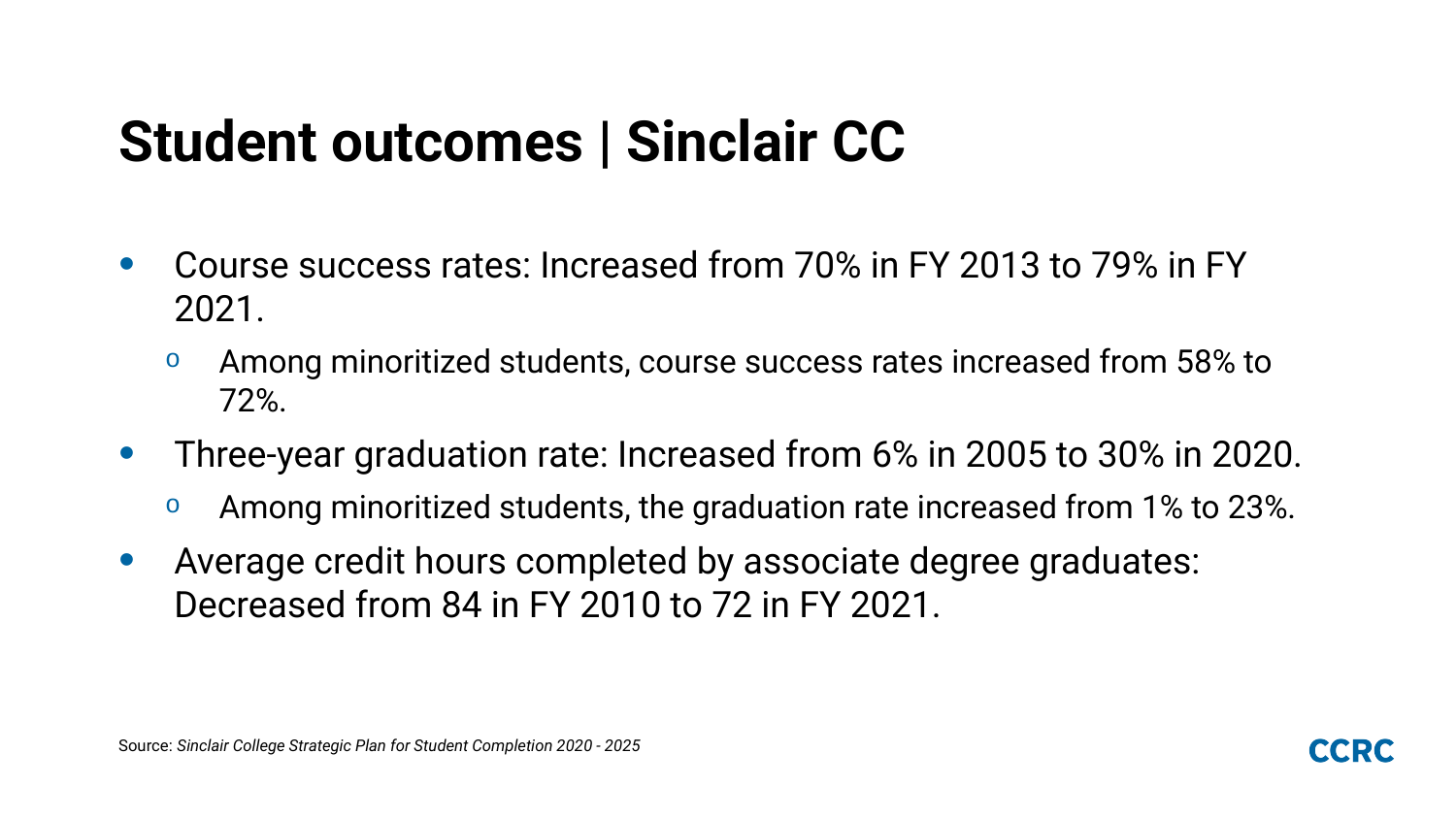

# Student outcomes | Sinclair CC
Course success rates: Increased from 70% in FY 2013 to 79% in FY 2021.
Among minoritized students, course success rates increased from 58% to 72%.
Three-year graduation rate: Increased from 6% in 2005 to 30% in 2020.
Among minoritized students, the graduation rate increased from 1% to 23%.
Average credit hours completed by associate degree graduates: Decreased from 84 in FY 2010 to 72 in FY 2021.

Source: Sinclair College Strategic Plan for Student Completion 2020 - 2025